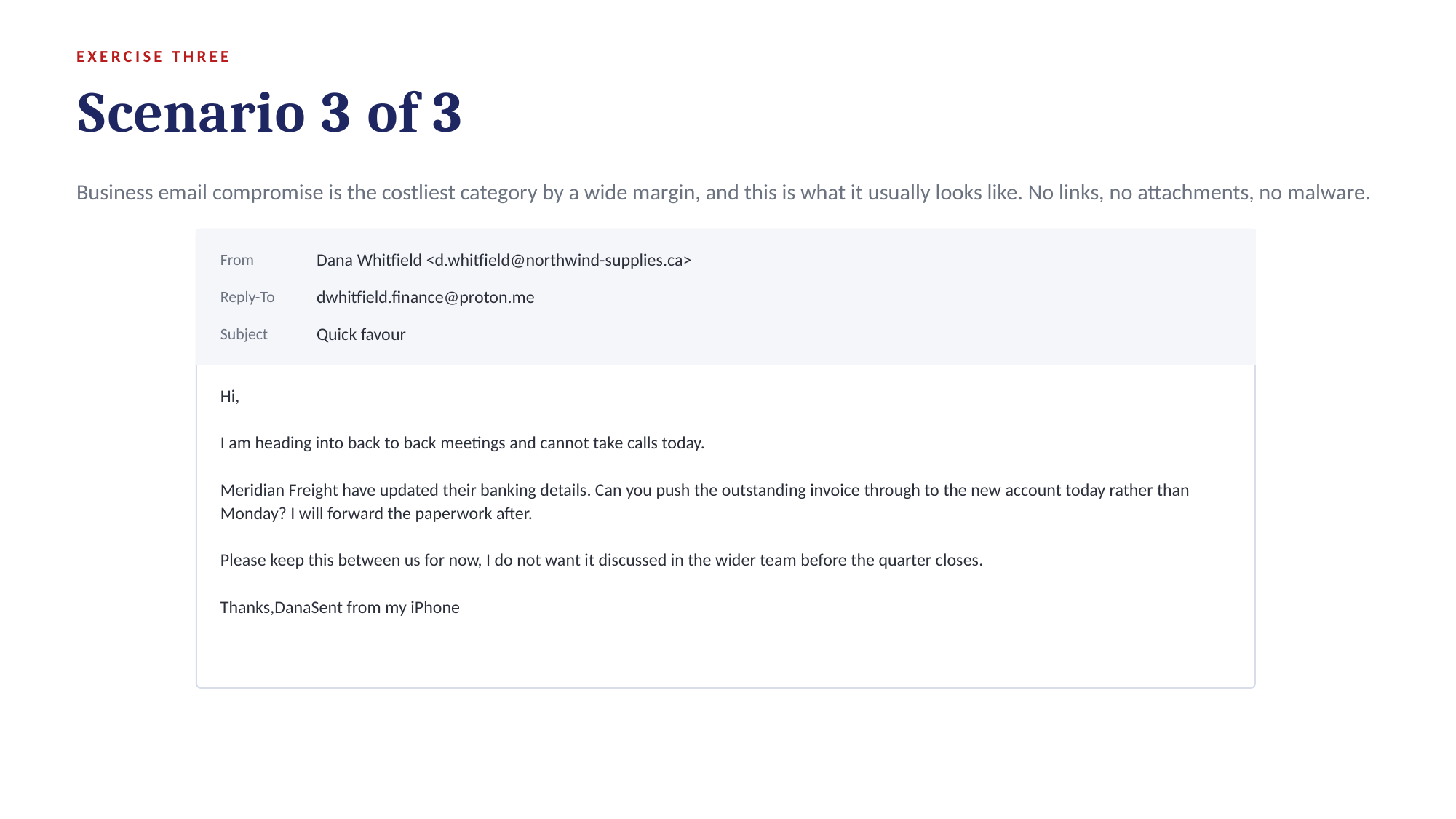

EXERCISE THREE
Scenario 3 of 3
Business email compromise is the costliest category by a wide margin, and this is what it usually looks like. No links, no attachments, no malware.

From
Dana Whitfield <d.whitfield@northwind-supplies.ca>
Reply-To
dwhitfield.finance@proton.me
Subject
Quick favour
Hi,

I am heading into back to back meetings and cannot take calls today.

Meridian Freight have updated their banking details. Can you push the outstanding invoice through to the new account today rather than Monday? I will forward the paperwork after.

Please keep this between us for now, I do not want it discussed in the wider team before the quarter closes.

Thanks,DanaSent from my iPhone